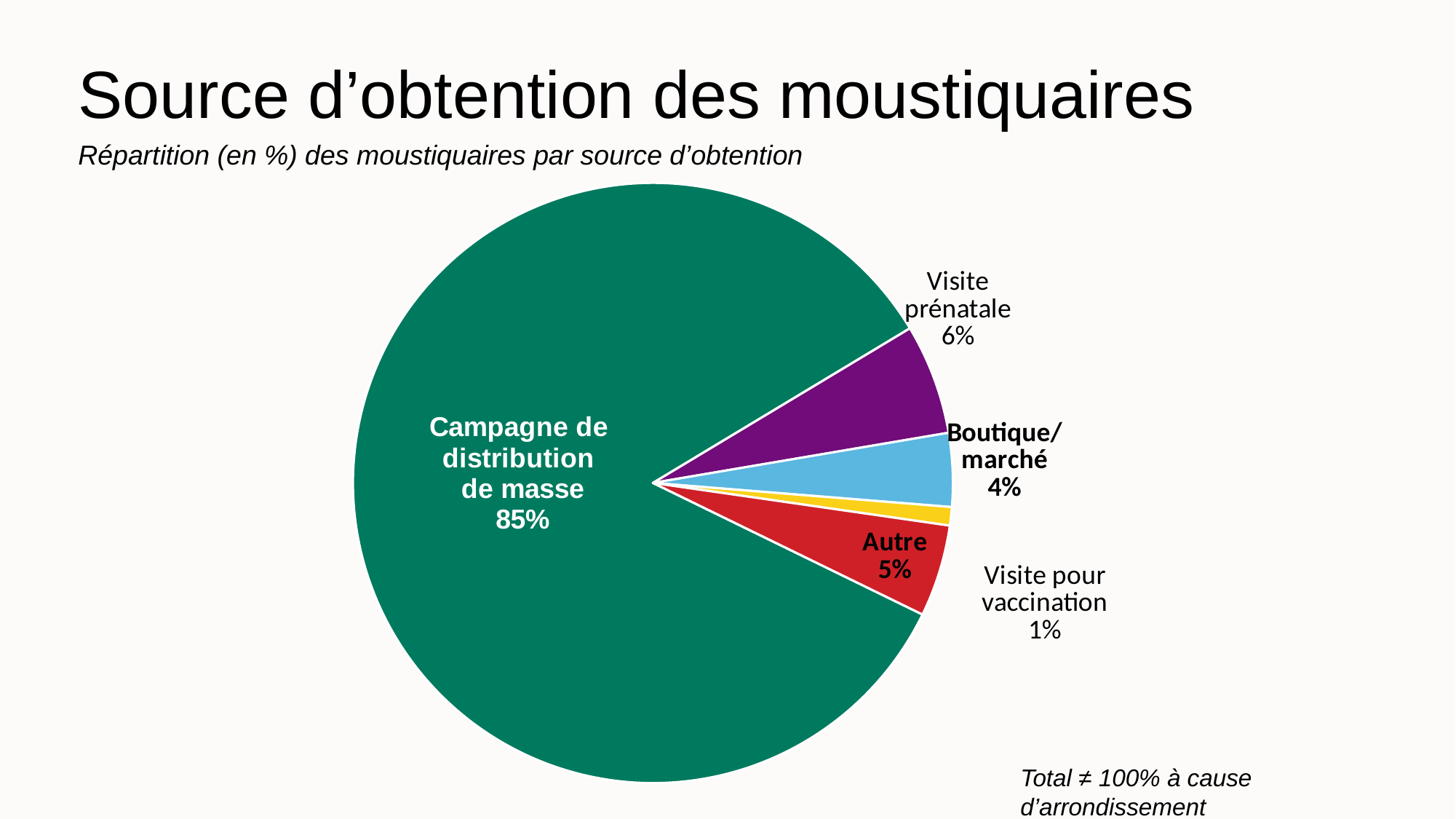

# Source d’obtention des moustiquaires
Répartition (en %) des moustiquaires par source d’obtention

### Chart

| Category | Series 1 |
|---|---|
| Campagne de distribu­tion de masse | 85.0 |
| Visite prénatale | 6.0 |
| Boutique/
marché | 4.0 |
| Visite pour vaccination | 1.0 |
| Autre | 5.0 |
Total ≠ 100% à cause d’arrondissement